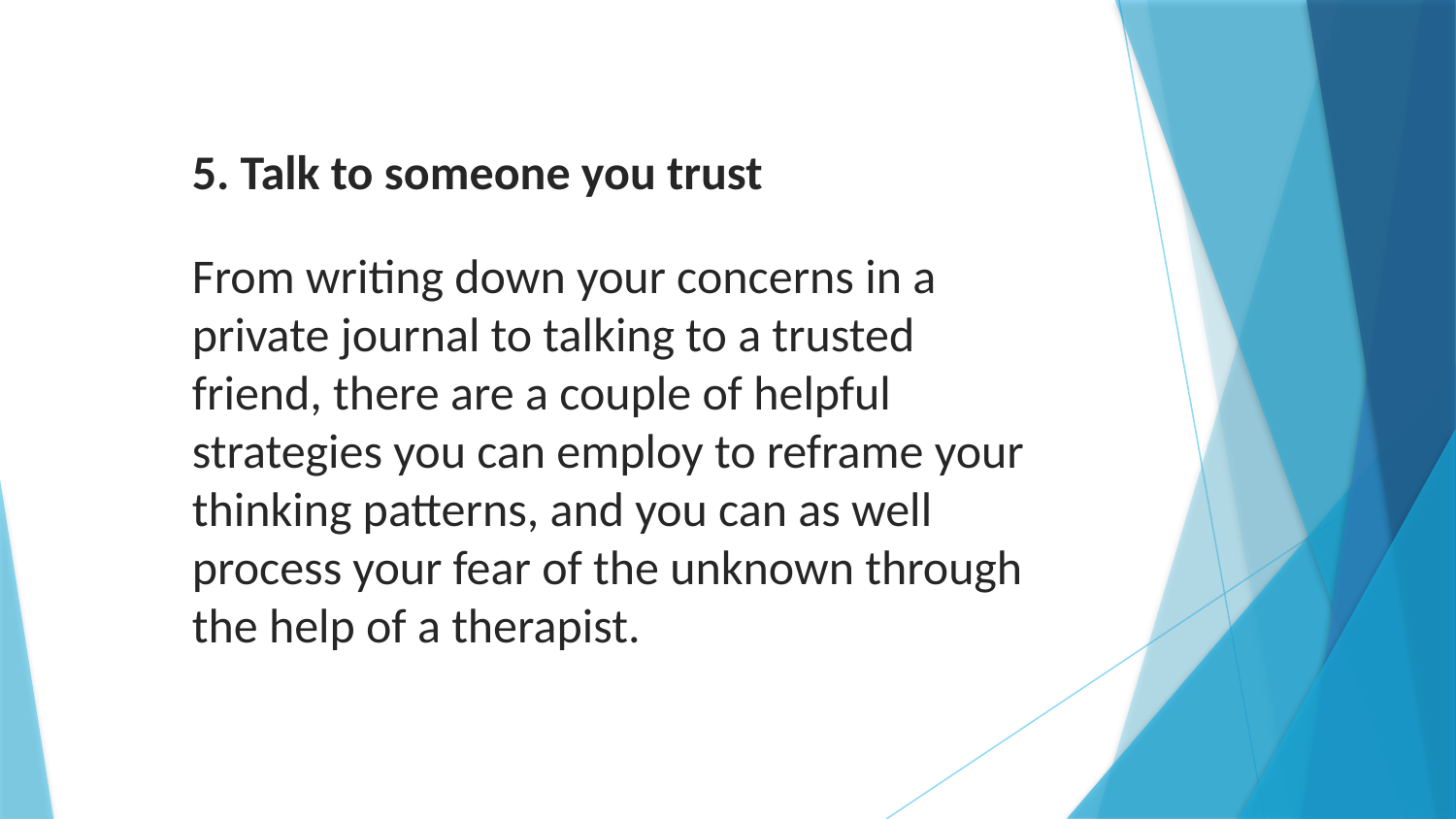

5. Talk to someone you trust
From writing down your concerns in a private journal to talking to a trusted friend, there are a couple of helpful strategies you can employ to reframe your thinking patterns, and you can as well process your fear of the unknown through the help of a therapist.